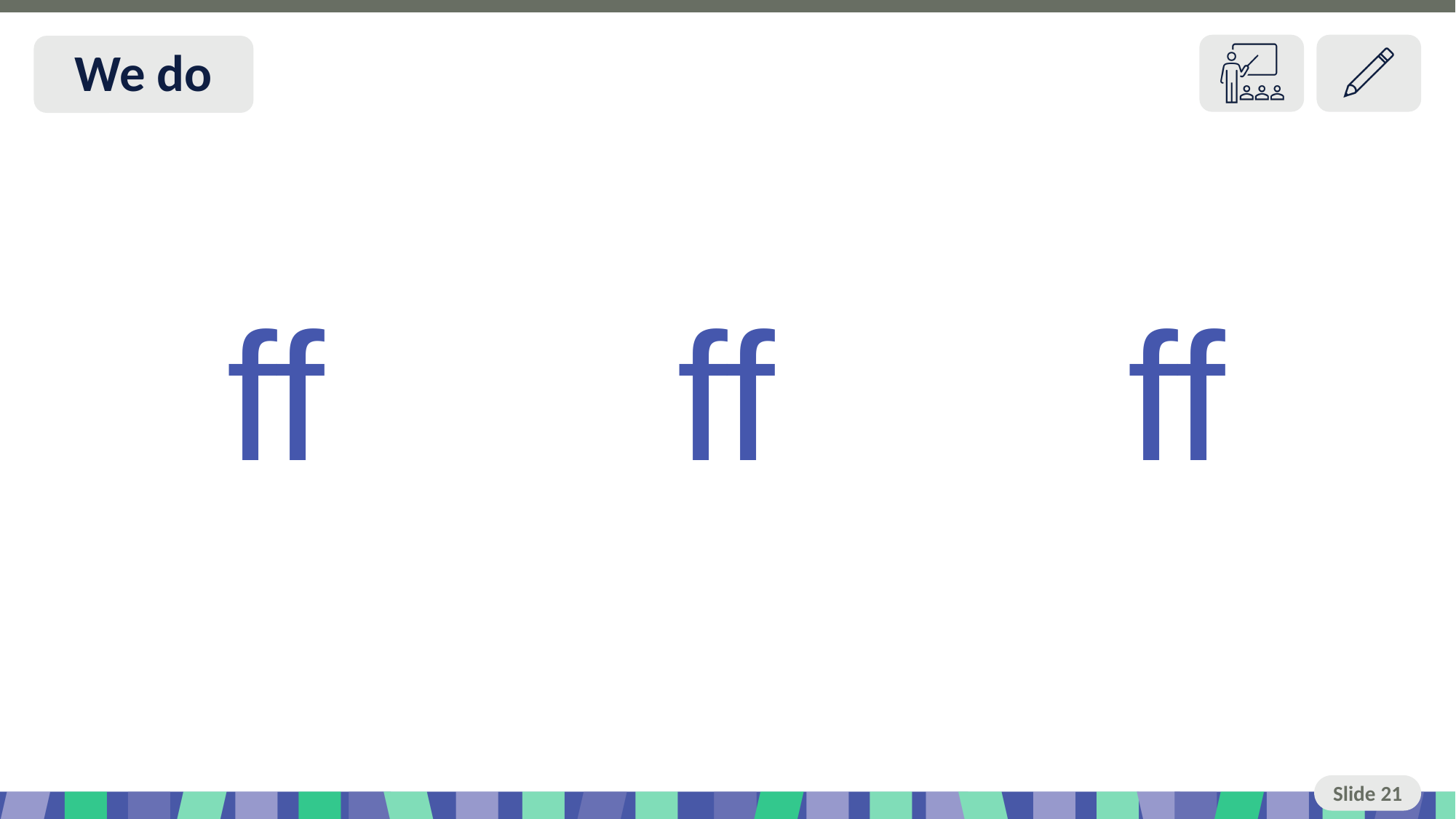

# Slide 21 We do
ff       ff       ff